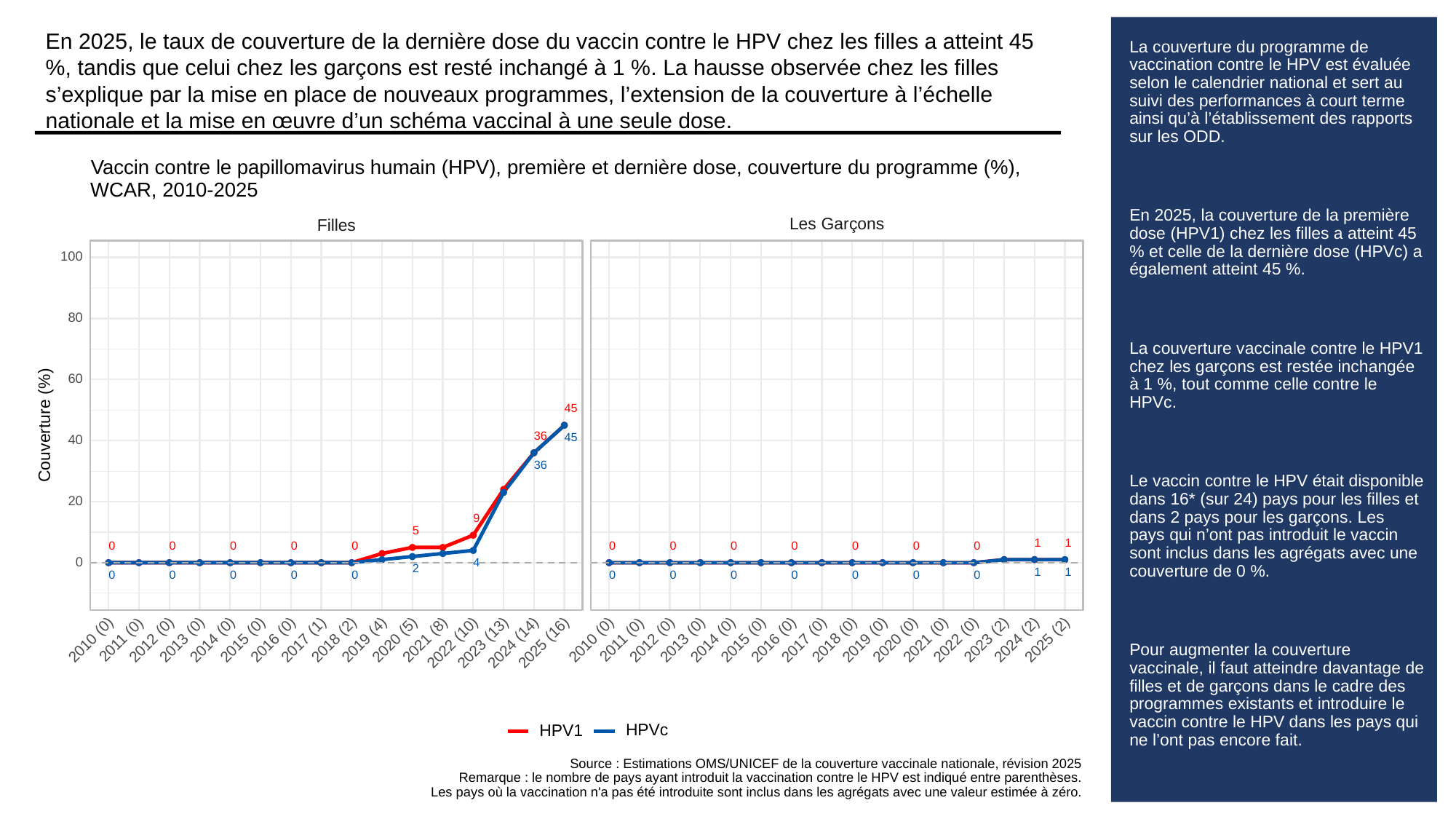

En 2025, le taux de couverture de la dernière dose du vaccin contre le HPV chez les filles a atteint 45 %, tandis que celui chez les garçons est resté inchangé à 1 %. La hausse observée chez les filles s’explique par la mise en place de nouveaux programmes, l’extension de la couverture à l’échelle nationale et la mise en œuvre d’un schéma vaccinal à une seule dose.
# La couverture du programme de vaccination contre le HPV est évaluée selon le calendrier national et sert au suivi des performances à court terme ainsi qu’à l’établissement des rapports sur les ODD.

En 2025, la couverture de la première dose (HPV1) chez les filles a atteint 45 % et celle de la dernière dose (HPVc) a également atteint 45 %.

La couverture vaccinale contre le HPV1 chez les garçons est restée inchangée à 1 %, tout comme celle contre le HPVc.

Le vaccin contre le HPV était disponible dans 16* (sur 24) pays pour les filles et dans 2 pays pour les garçons. Les pays qui n’ont pas introduit le vaccin sont inclus dans les agrégats avec une couverture de 0 %.

Pour augmenter la couverture vaccinale, il faut atteindre davantage de filles et de garçons dans le cadre des programmes existants et introduire le vaccin contre le HPV dans les pays qui ne l’ont pas encore fait.

*Y compris les introductions partielles

Vaccin contre le papillomavirus humain (HPV), première et dernière dose, couverture du programme (%),
WCAR, 2010-2025
Les Garçons
Filles

100

80

60

45

Couverture (%)

36
45
40

36

20

9
5

1
1
0
0
0
0
0
0
0
0
0
0
0
0

0
4

2
1
1
0
0
0
0
0
0
0
0
0
0
0
0

2010 (0)
2011 (0)
2012 (0)
2013 (0)
2014 (0)
2015 (0)
2016 (0)
2017 (1)
2018 (2)
2019 (4)
2020 (5)
2021 (8)
2010 (0)
2011 (0)
2012 (0)
2013 (0)
2014 (0)
2015 (0)
2016 (0)
2017 (0)
2018 (0)
2019 (0)
2020 (0)
2021 (0)
2022 (0)
2023 (2)
2024 (2)
2025 (2)
2022 (10)
2023 (13)
2024 (14)
2025 (16)
HPVc
HPV1

Source : Estimations OMS/UNICEF de la couverture vaccinale nationale, révision 2025
Remarque : le nombre de pays ayant introduit la vaccination contre le HPV est indiqué entre parenthèses.
Les pays où la vaccination n'a pas été introduite sont inclus dans les agrégats avec une valeur estimée à zéro.